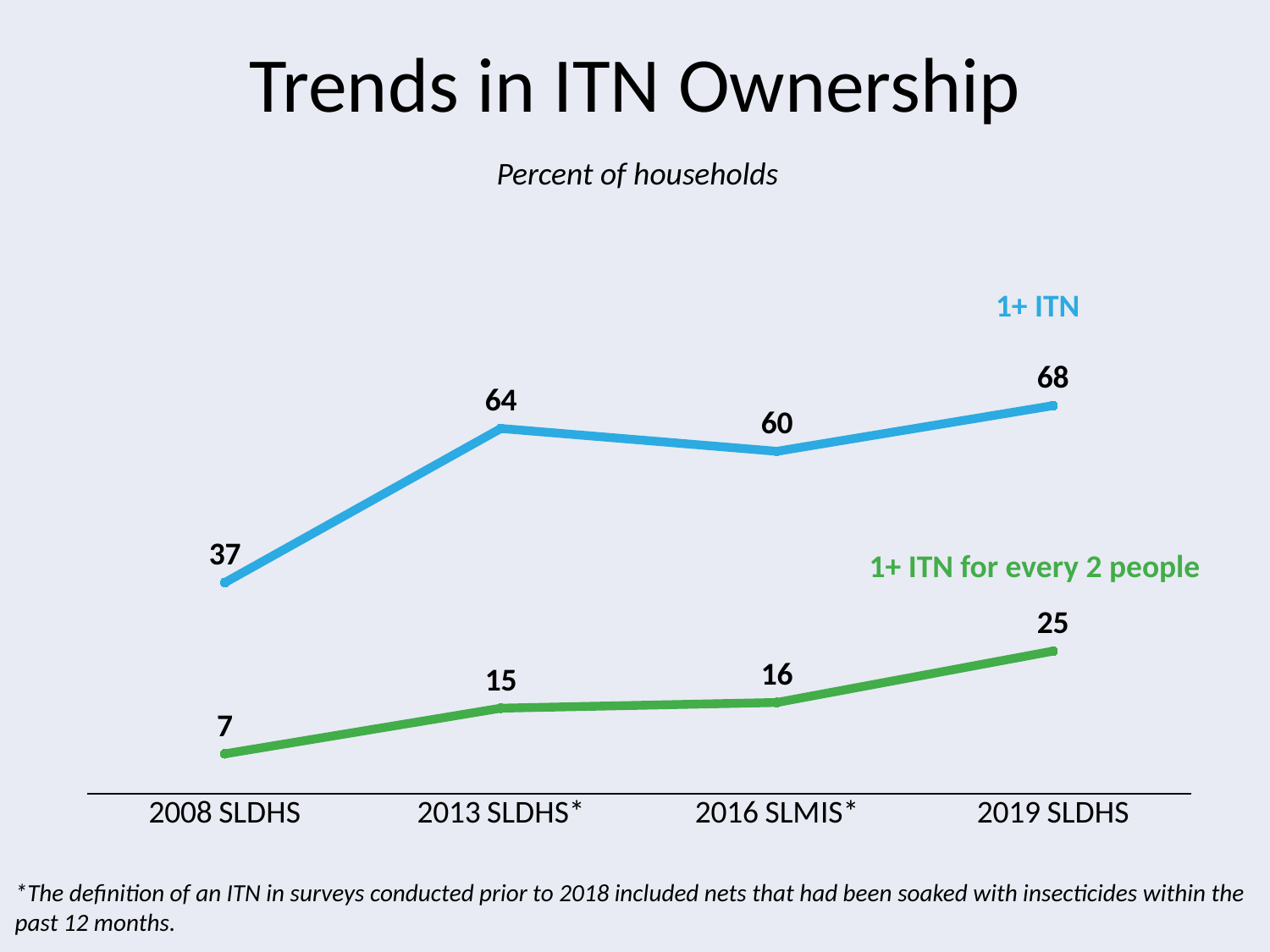

# Trends in ITN Ownership
Percent of households

### Chart

| Category | 1+ ITN | 1+ ITN for every 2 people |
|---|---|---|
| 2008 SLDHS | 37.0 | 7.0 |
| 2013 SLDHS* | 64.0 | 15.0 |
| 2016 SLMIS* | 60.0 | 16.0 |
| 2019 SLDHS | 68.0 | 25.0 |
1+ ITN
1+ ITN for every 2 people
*The definition of an ITN in surveys conducted prior to 2018 included nets that had been soaked with insecticides within the past 12 months.